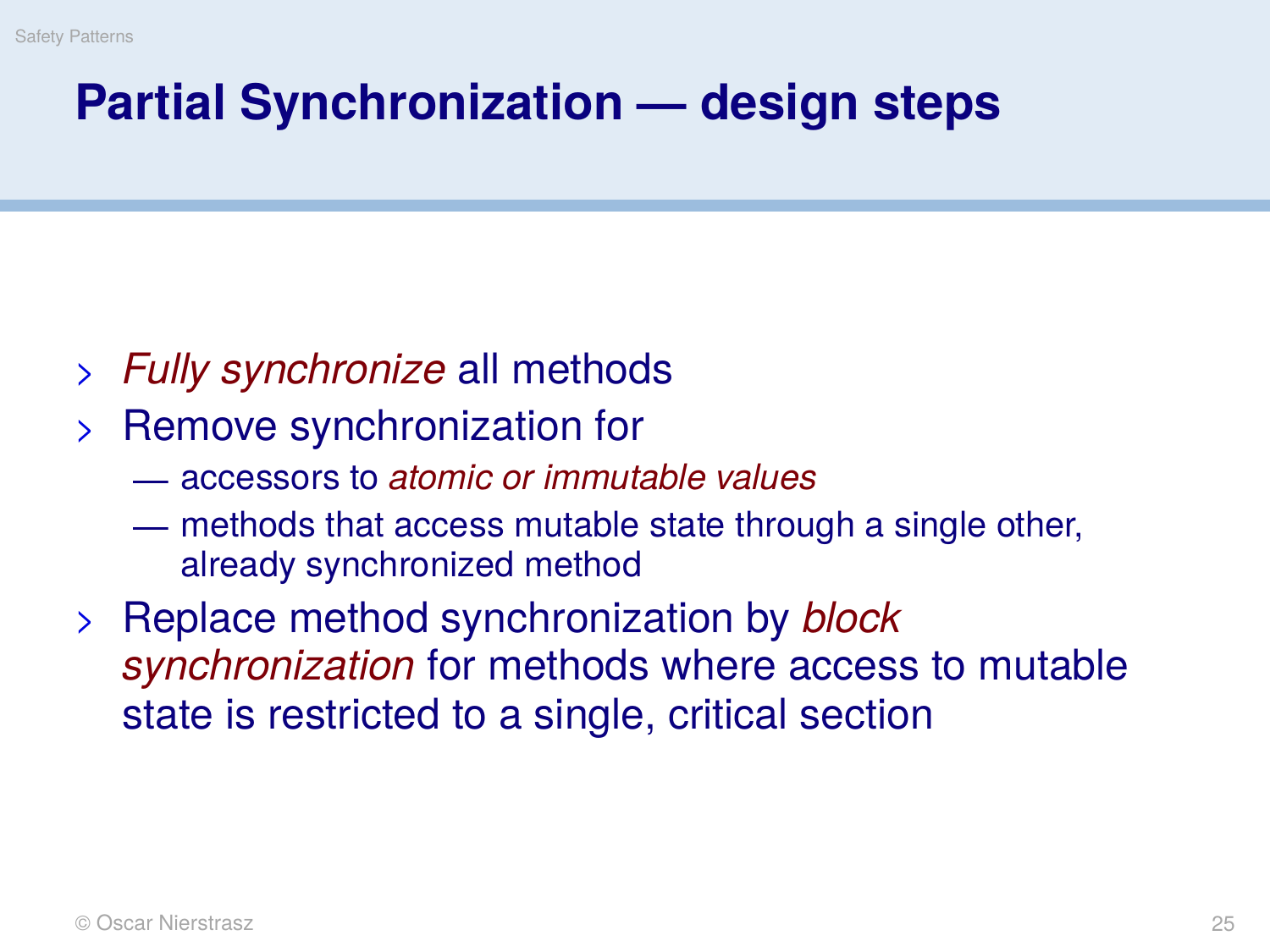

Safety Patterns
# Partial Synchronization — design steps
Fully synchronize all methods
Remove synchronization for
accessors to atomic or immutable values
methods that access mutable state through a single other, already synchronized method
Replace method synchronization by block synchronization for methods where access to mutable state is restricted to a single, critical section
© Oscar Nierstrasz
25